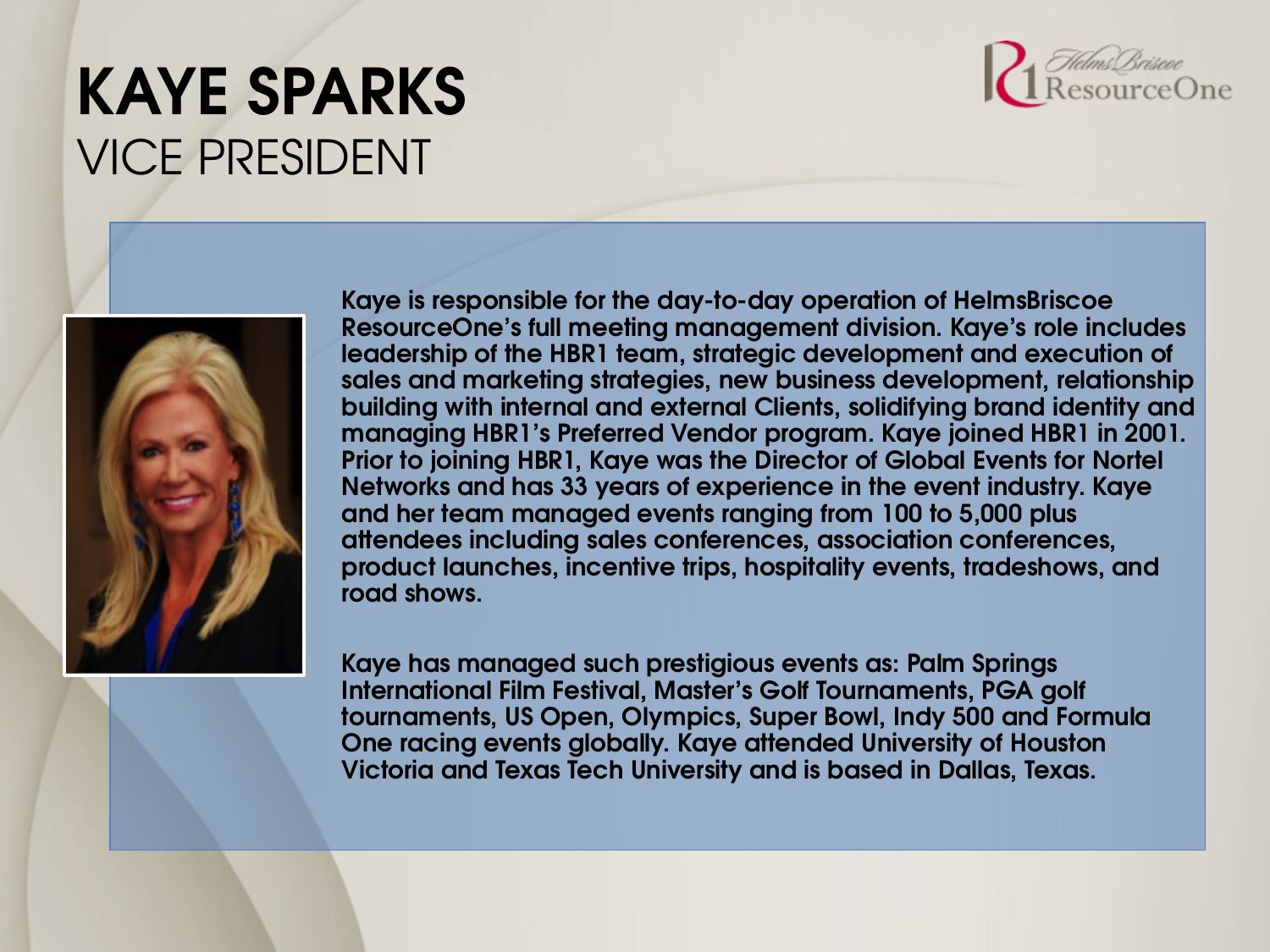

# Kaye sparks vice president
Kaye is responsible for the day-to-day operation of HelmsBriscoe ResourceOne’s full meeting management division. Kaye’s role includes leadership of the HBR1 team, strategic development and execution of sales and marketing strategies, new business development, relationship building with internal and external Clients, solidifying brand identity and managing HBR1’s Preferred Vendor program. Kaye joined HBR1 in 2001.  Prior to joining HBR1, Kaye was the Director of Global Events for Nortel Networks and has 33 years of experience in the event industry. Kaye and her team managed events ranging from 100 to 5,000 plus attendees including sales conferences, association conferences, product launches, incentive trips, hospitality events, tradeshows, and road shows.

Kaye has managed such prestigious events as: Palm Springs International Film Festival, Master’s Golf Tournaments, PGA golf tournaments, US Open, Olympics, Super Bowl, Indy 500 and Formula One racing events globally. Kaye attended University of Houston Victoria and Texas Tech University and is based in Dallas, Texas.